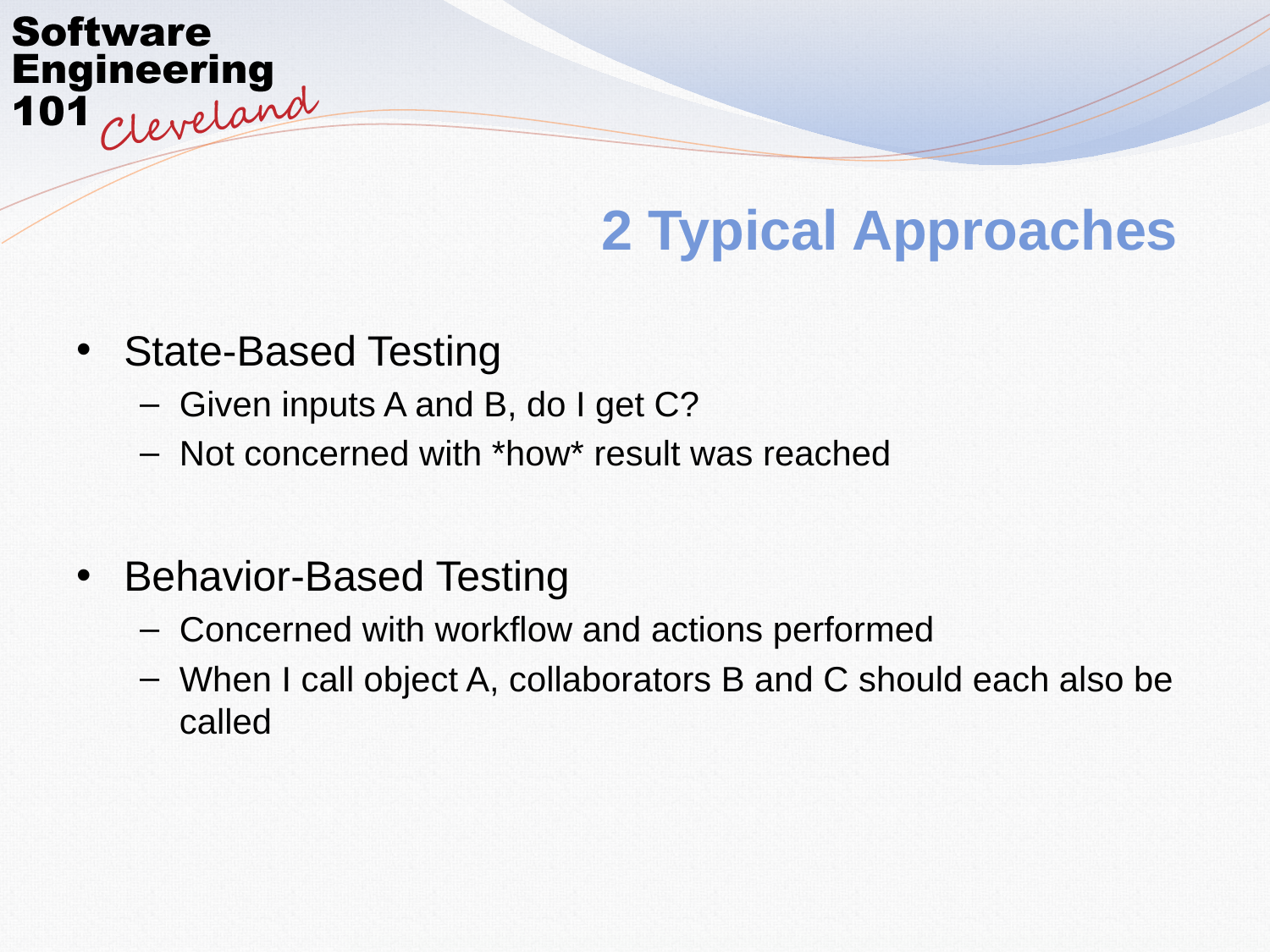

# 2 Typical Approaches
State-Based Testing
Given inputs A and B, do I get C?
Not concerned with *how* result was reached

Behavior-Based Testing
Concerned with workflow and actions performed
When I call object A, collaborators B and C should each also be called